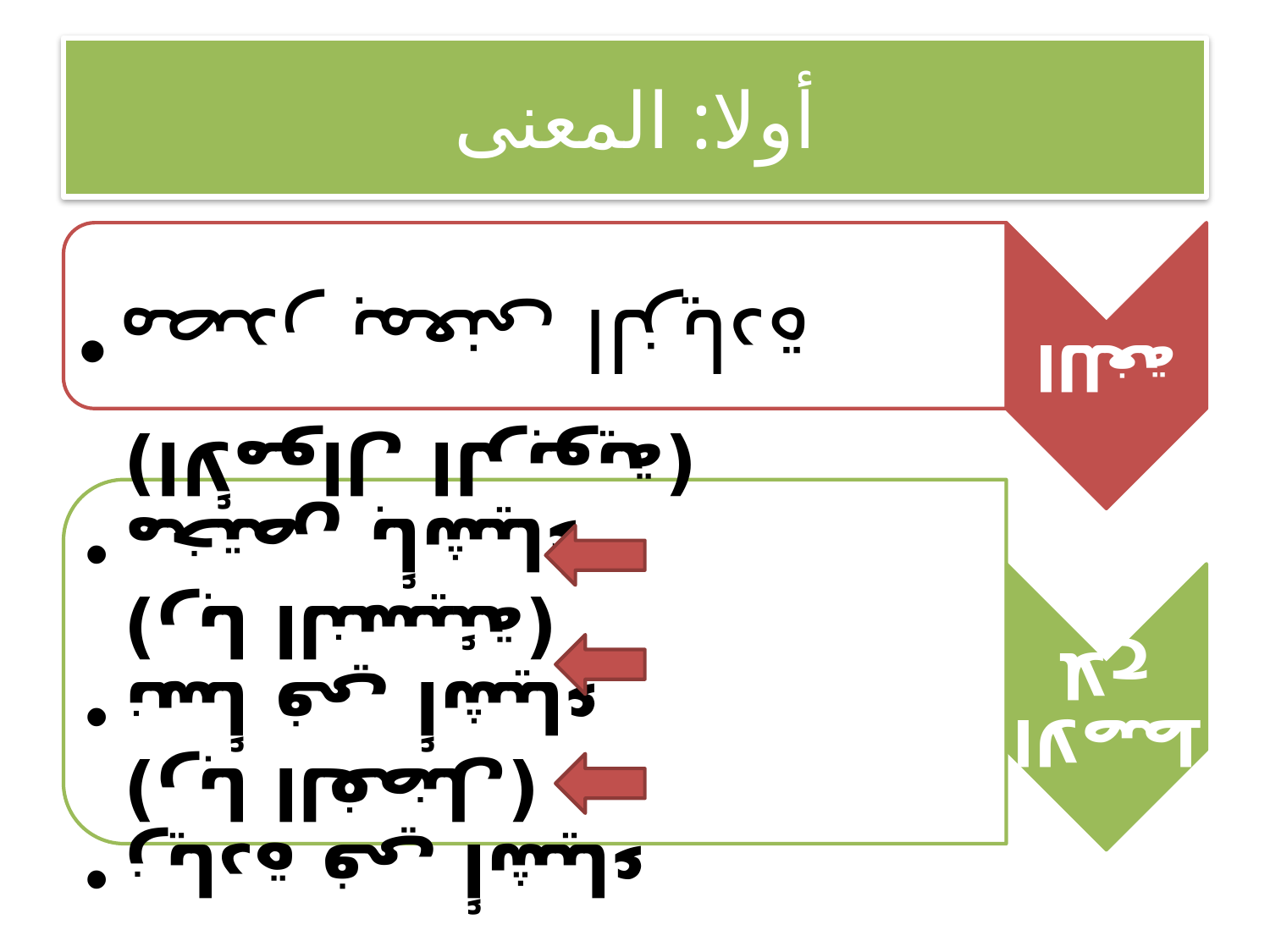

# أولا: المعنى
اللغة
مصدر بمعنى الزيادة
الاصطلاح

زيادة في أشياء          (ربا الفضل)
نسأ في أشياء            (ربا النسيئة)
مختص بأشياء            (الأموال الربوية)